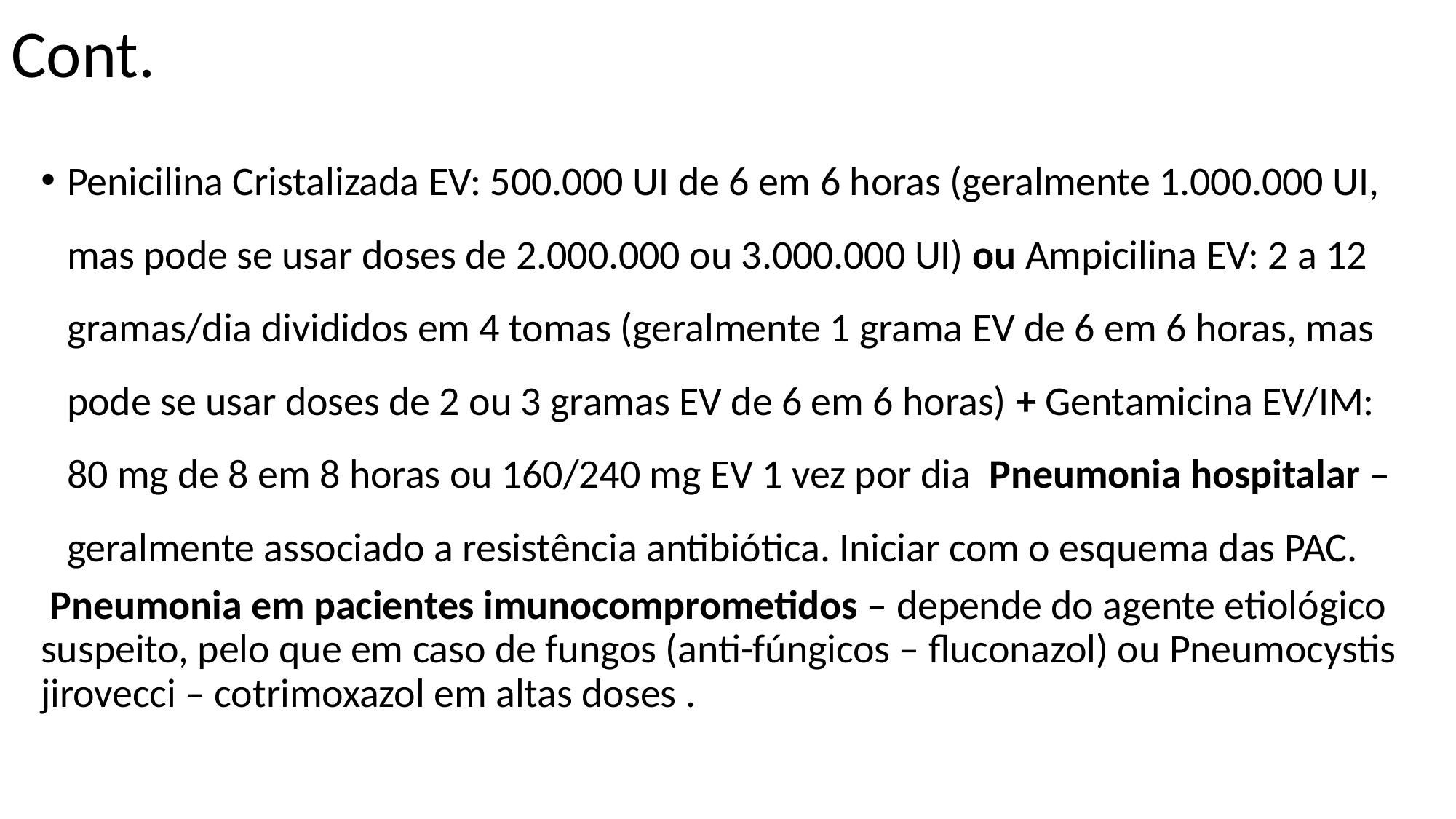

# Cont.
Penicilina Cristalizada EV: 500.000 UI de 6 em 6 horas (geralmente 1.000.000 UI, mas pode se usar doses de 2.000.000 ou 3.000.000 UI) ou Ampicilina EV: 2 a 12 gramas/dia divididos em 4 tomas (geralmente 1 grama EV de 6 em 6 horas, mas pode se usar doses de 2 ou 3 gramas EV de 6 em 6 horas) + Gentamicina EV/IM: 80 mg de 8 em 8 horas ou 160/240 mg EV 1 vez por dia  Pneumonia hospitalar – geralmente associado a resistência antibiótica. Iniciar com o esquema das PAC.
 Pneumonia em pacientes imunocomprometidos – depende do agente etiológico suspeito, pelo que em caso de fungos (anti-fúngicos – fluconazol) ou Pneumocystis jirovecci – cotrimoxazol em altas doses .